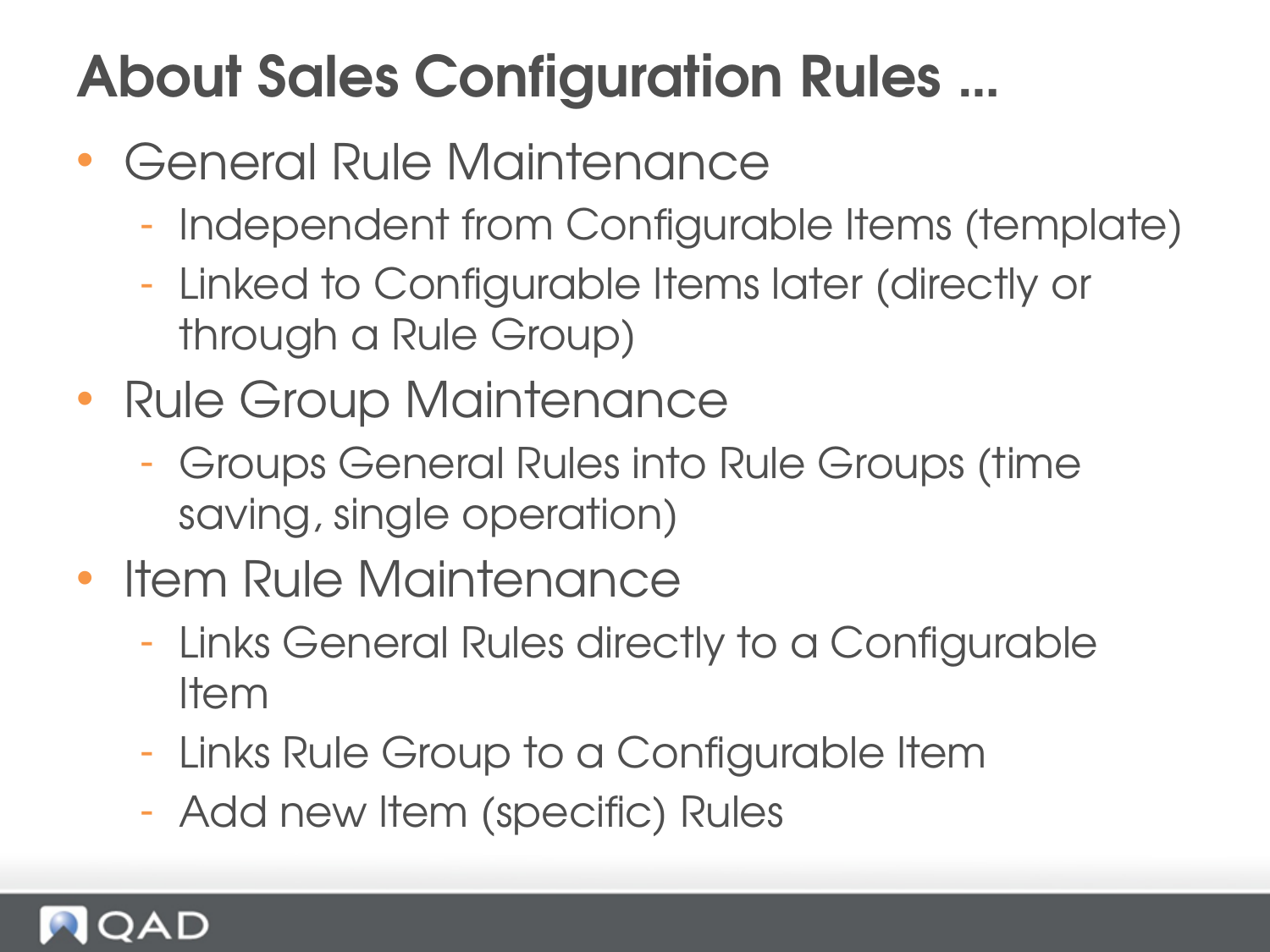

# About Sales Configuration Rules …
General Rule Maintenance
Independent from Configurable Items (template)
Linked to Configurable Items later (directly or through a Rule Group)
Rule Group Maintenance
Groups General Rules into Rule Groups (time saving, single operation)
Item Rule Maintenance
Links General Rules directly to a Configurable Item
Links Rule Group to a Configurable Item
Add new Item (specific) Rules